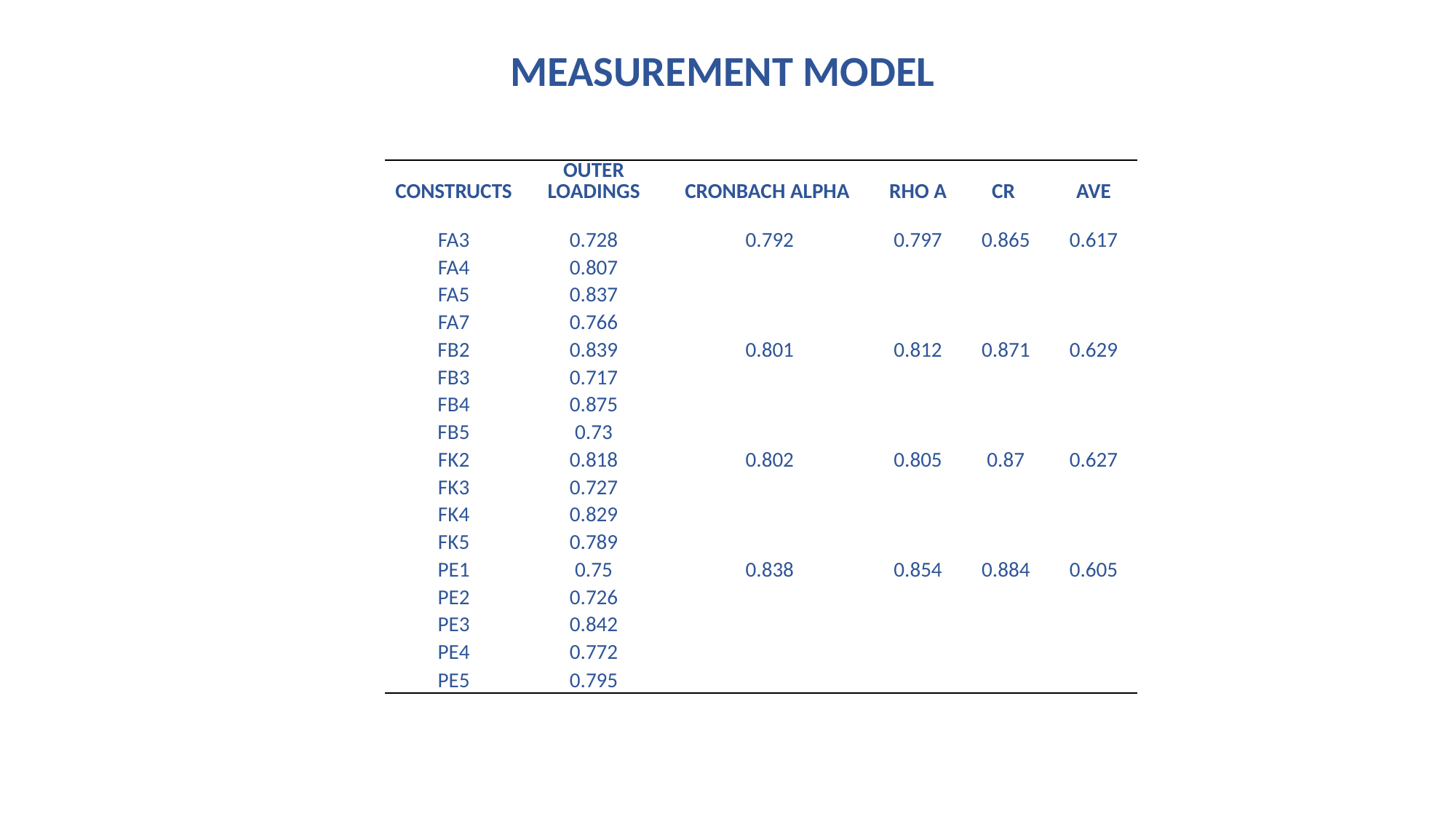

# MEASUREMENT MODEL
| CONSTRUCTS | OUTER LOADINGS | CRONBACH ALPHA | RHO A | CR | AVE |
| --- | --- | --- | --- | --- | --- |
| FA3 | 0.728 | 0.792 | 0.797 | 0.865 | 0.617 |
| FA4 | 0.807 |  |  |  |  |
| FA5 | 0.837 |  |  |  |  |
| FA7 | 0.766 |  |  |  |  |
| FB2 | 0.839 | 0.801 | 0.812 | 0.871 | 0.629 |
| FB3 | 0.717 |  |  |  |  |
| FB4 | 0.875 |  |  |  |  |
| FB5 | 0.73 |  |  |  |  |
| FK2 | 0.818 | 0.802 | 0.805 | 0.87 | 0.627 |
| FK3 | 0.727 |  |  |  |  |
| FK4 | 0.829 |  |  |  |  |
| FK5 | 0.789 |  |  |  |  |
| PE1 | 0.75 | 0.838 | 0.854 | 0.884 | 0.605 |
| PE2 | 0.726 |  |  |  |  |
| PE3 | 0.842 |  |  |  |  |
| PE4 | 0.772 |  |  |  |  |
| PE5 | 0.795 |  |  |  |  |